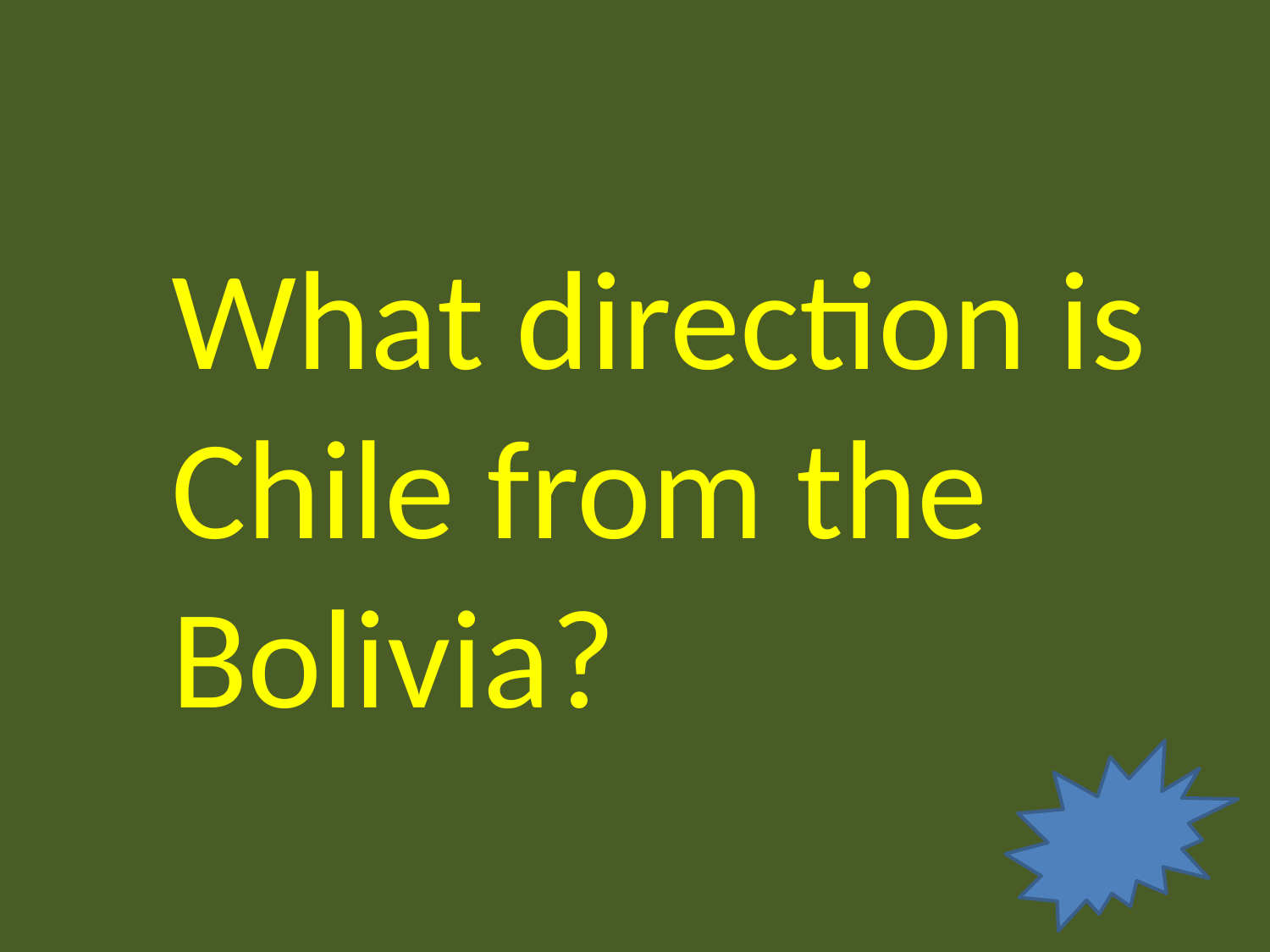

What direction is Chile from the Bolivia?